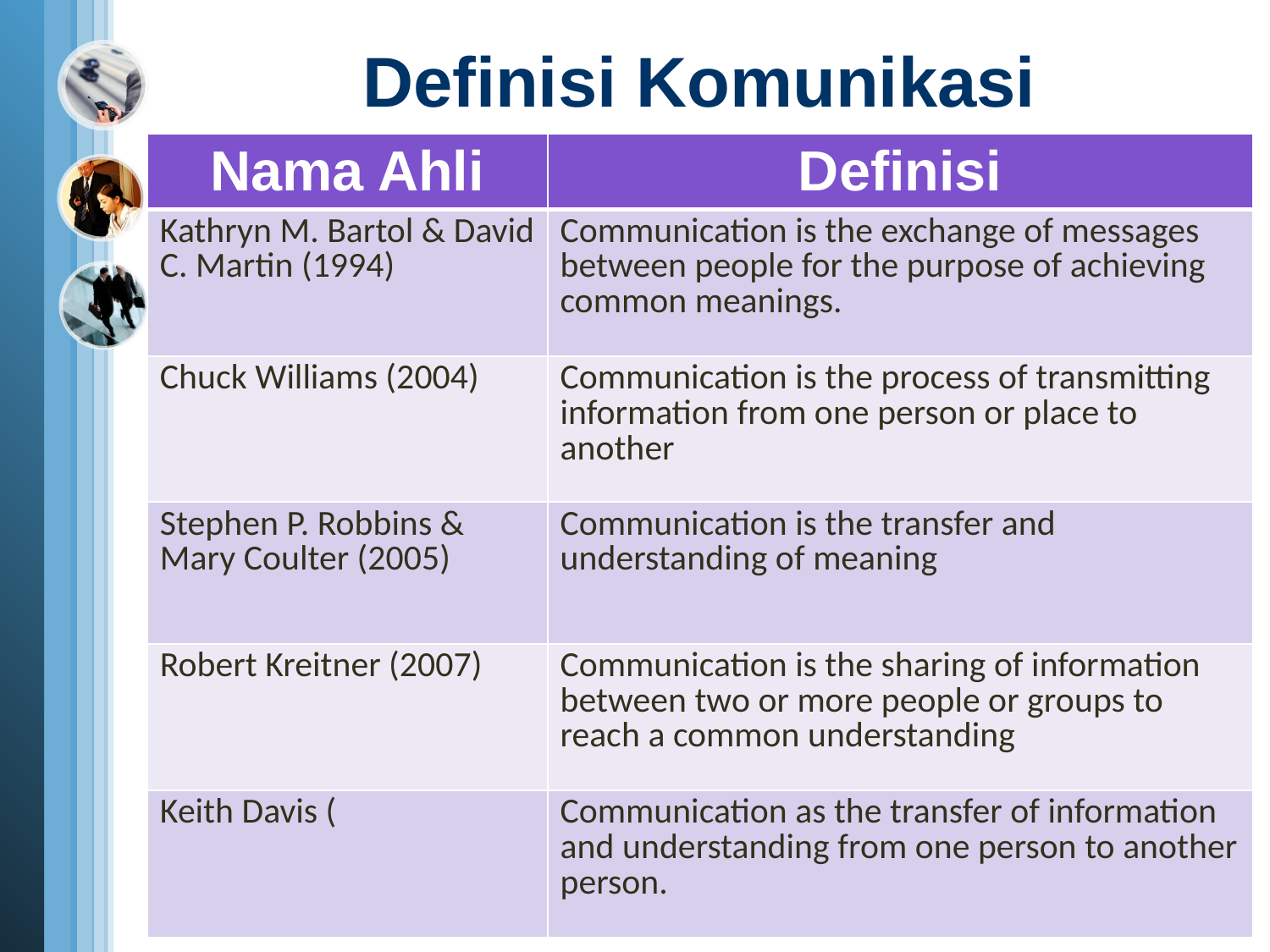

# Definisi Komunikasi
| Nama Ahli | Definisi |
| --- | --- |
| Kathryn M. Bartol & David C. Martin (1994) | Communication is the exchange of messages between people for the purpose of achieving common meanings. |
| Chuck Williams (2004) | Communication is the process of transmitting information from one person or place to another |
| Stephen P. Robbins & Mary Coulter (2005) | Communication is the transfer and understanding of meaning |
| Robert Kreitner (2007) | Communication is the sharing of information between two or more people or groups to reach a common understanding |
| Keith Davis ( | Communication as the transfer of information and understanding from one person to another person. |